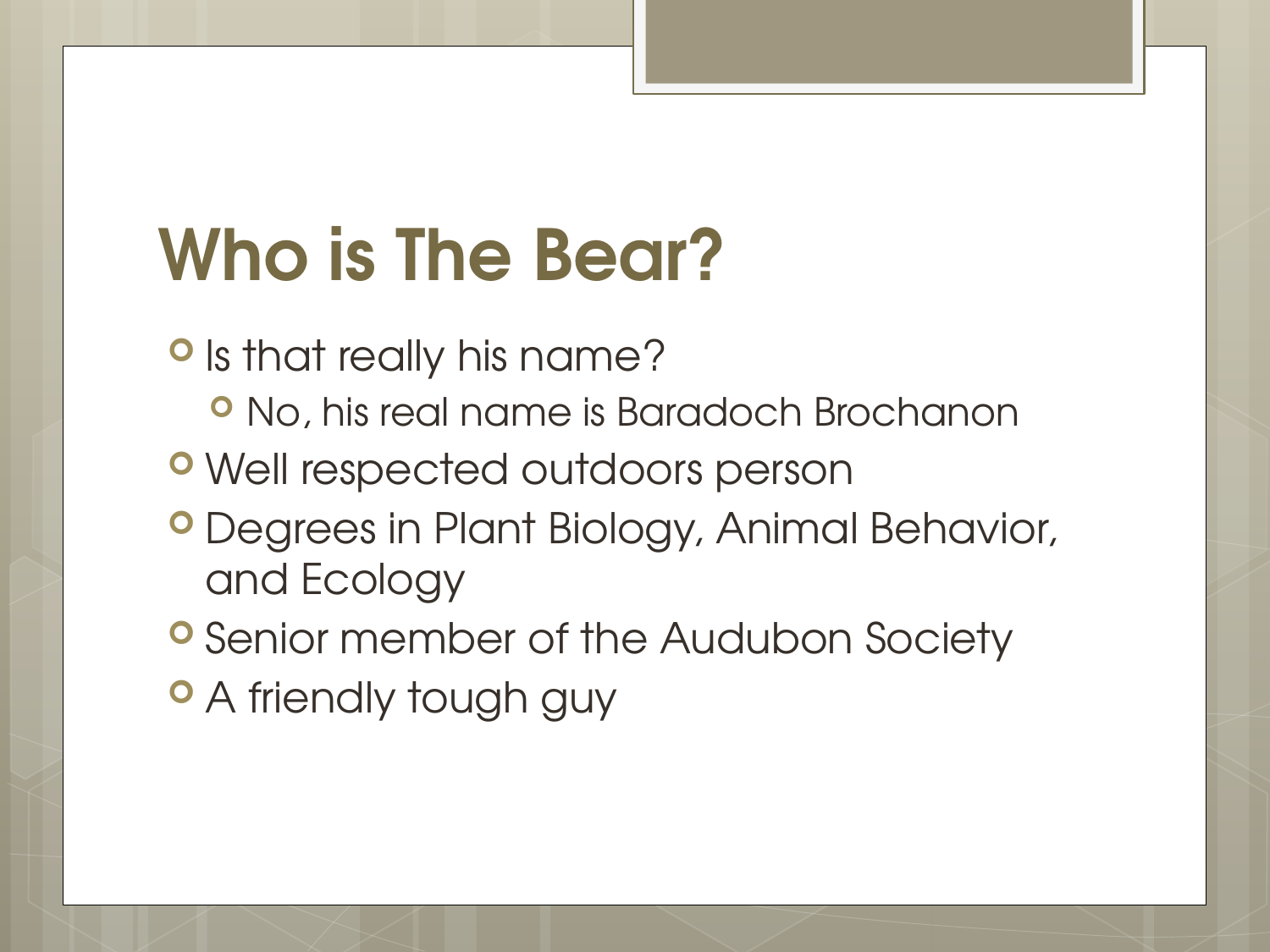

# Who is The Bear?
Is that really his name?
No, his real name is Baradoch Brochanon
Well respected outdoors person
Degrees in Plant Biology, Animal Behavior, and Ecology
Senior member of the Audubon Society
A friendly tough guy